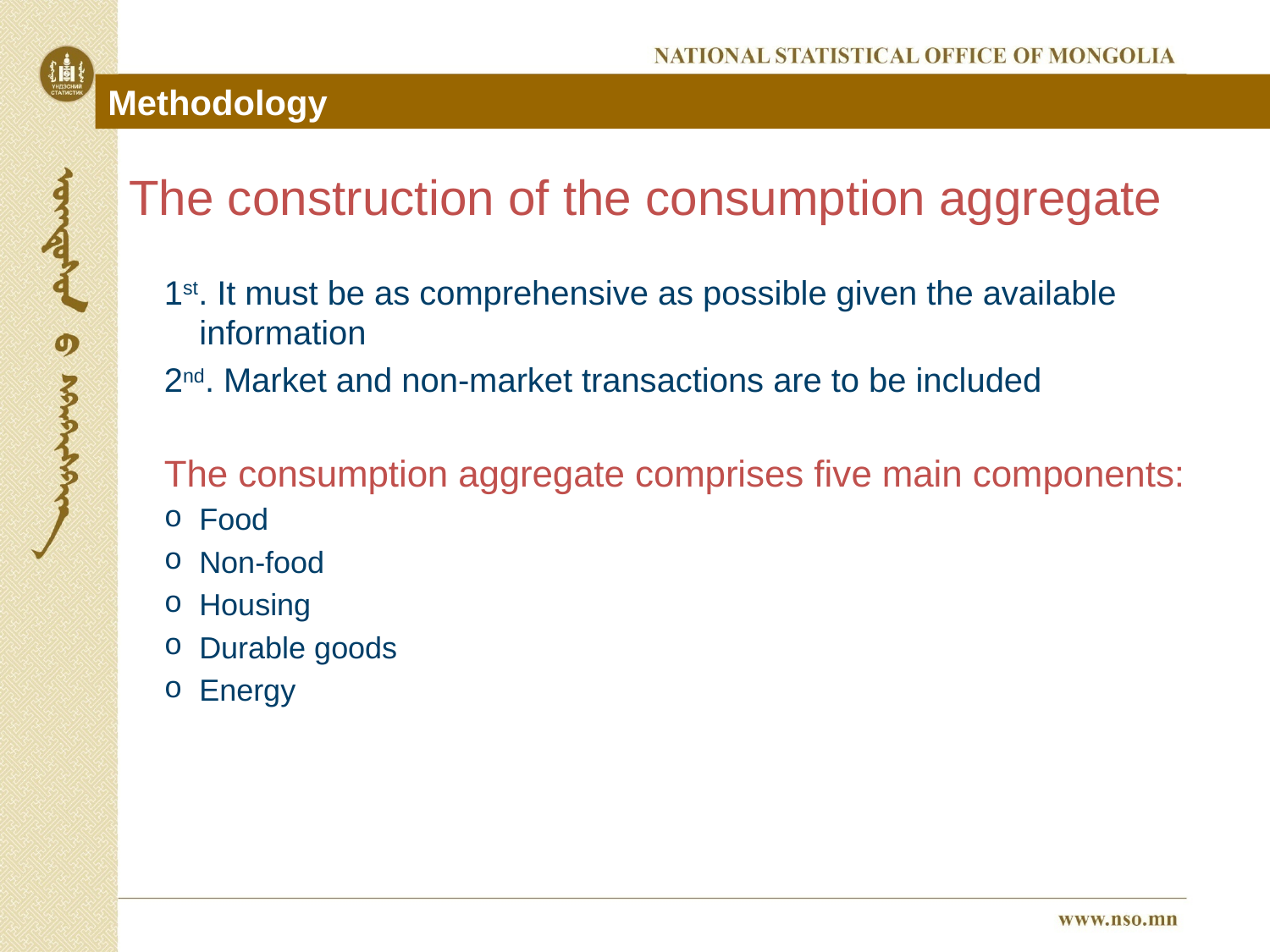

Methodology
# The construction of the consumption aggregate
1st. It must be as comprehensive as possible given the available information
2nd. Market and non-market transactions are to be included

The consumption aggregate comprises five main components:
Food
Non-food
Housing
Durable goods
Energy